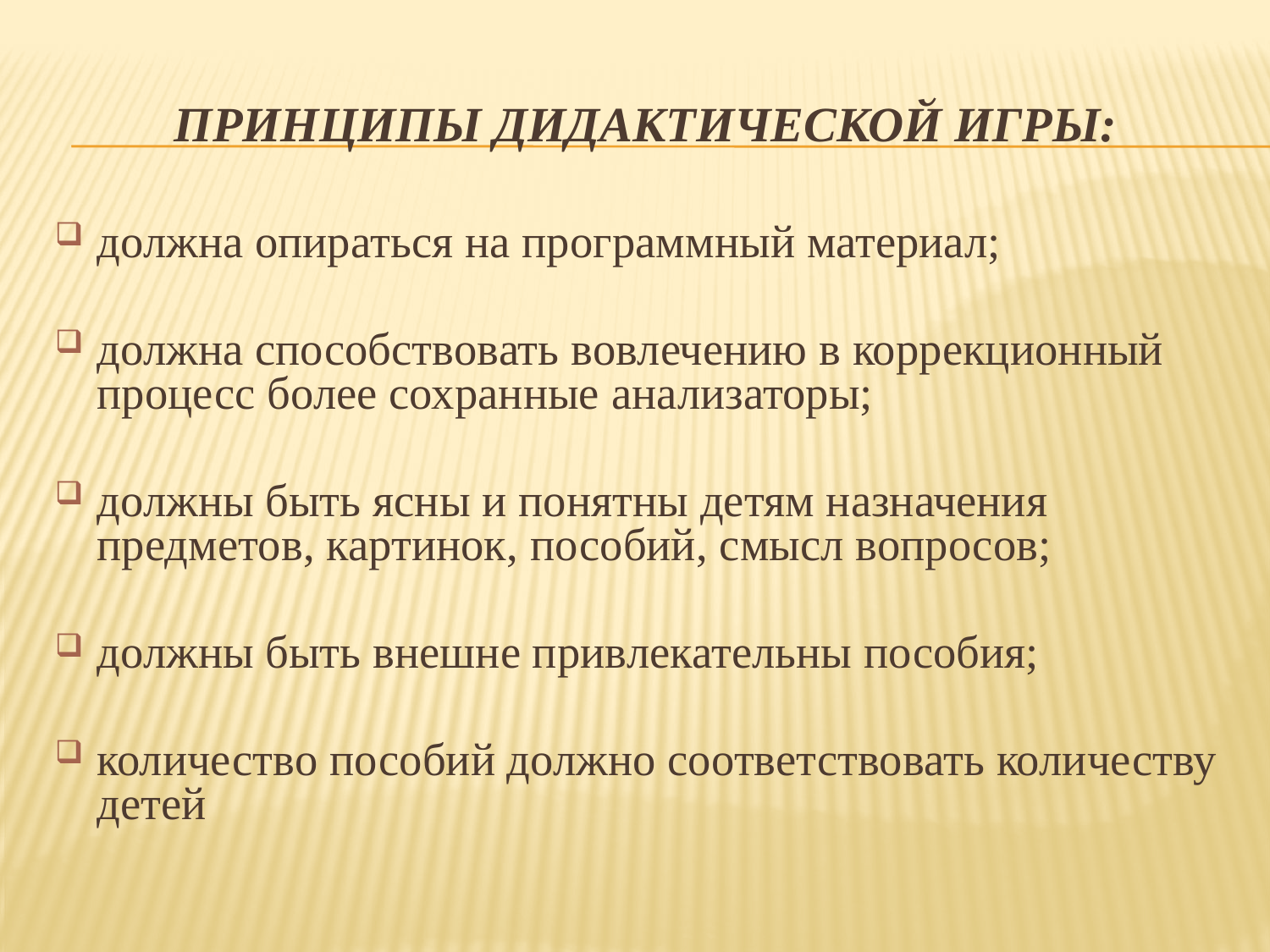

# Принципы дидактической игры:
должна опираться на программный материал;

должна способствовать вовлечению в коррекционный процесс более сохранные анализаторы;

должны быть ясны и понятны детям назначения предметов, картинок, пособий, смысл вопросов;

должны быть внешне привлекательны пособия;

количество пособий должно соответствовать количеству детей